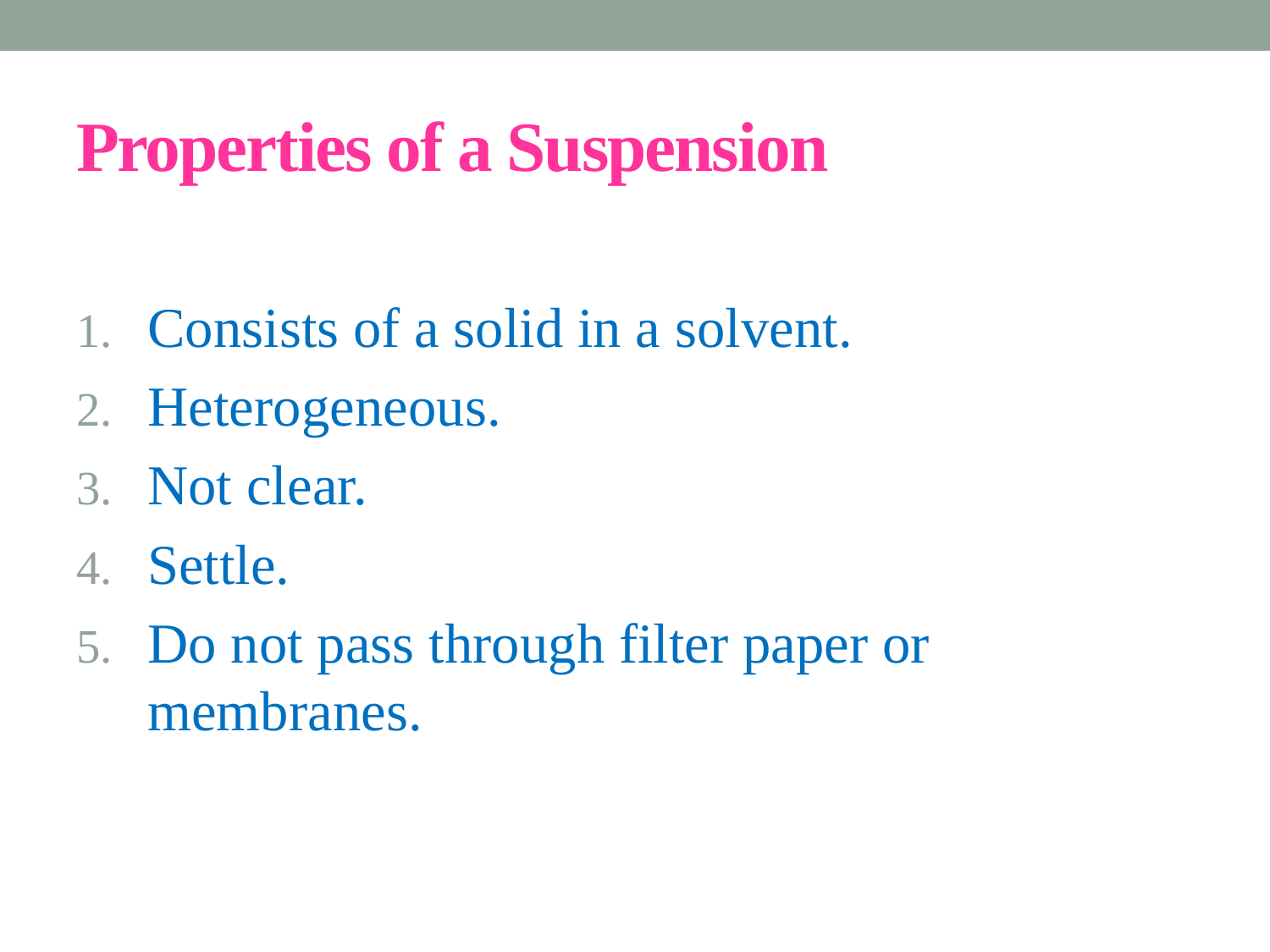

# Properties of a Suspension

Consists of a solid in a solvent.
Heterogeneous.
Not clear.
Settle.
Do not pass through filter paper or membranes.